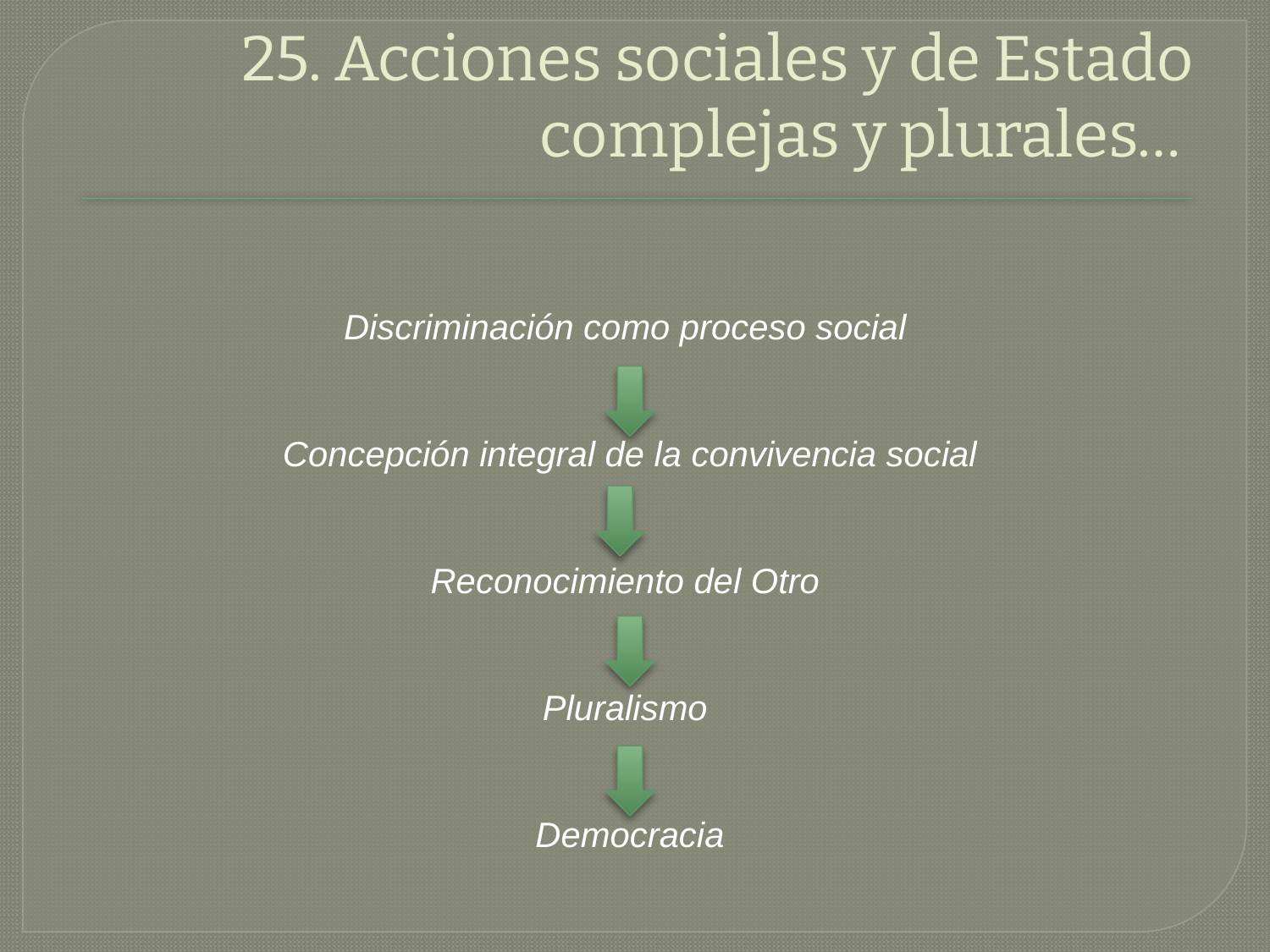

# 25. Acciones sociales y de Estado complejas y plurales…

Discriminación como proceso social

Concepción integral de la convivencia social

Reconocimiento del Otro

Pluralismo

Democracia